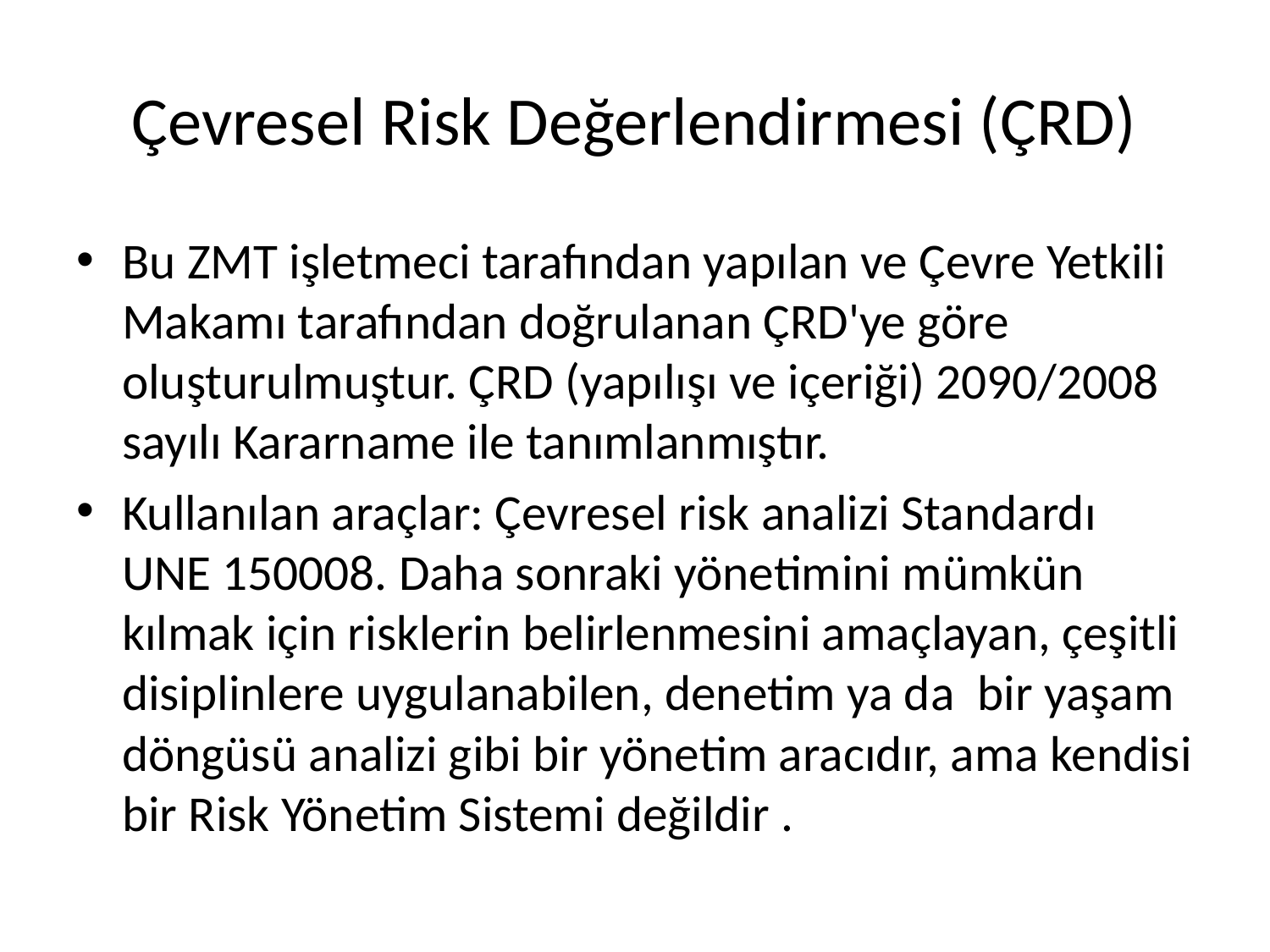

# Çevresel Risk Değerlendirmesi (ÇRD)
Bu ZMT işletmeci tarafından yapılan ve Çevre Yetkili Makamı tarafından doğrulanan ÇRD'ye göre oluşturulmuştur. ÇRD (yapılışı ve içeriği) 2090/2008 sayılı Kararname ile tanımlanmıştır.
Kullanılan araçlar: Çevresel risk analizi Standardı UNE 150008. Daha sonraki yönetimini mümkün kılmak için risklerin belirlenmesini amaçlayan, çeşitli disiplinlere uygulanabilen, denetim ya da  bir yaşam döngüsü analizi gibi bir yönetim aracıdır, ama kendisi bir Risk Yönetim Sistemi değildir .